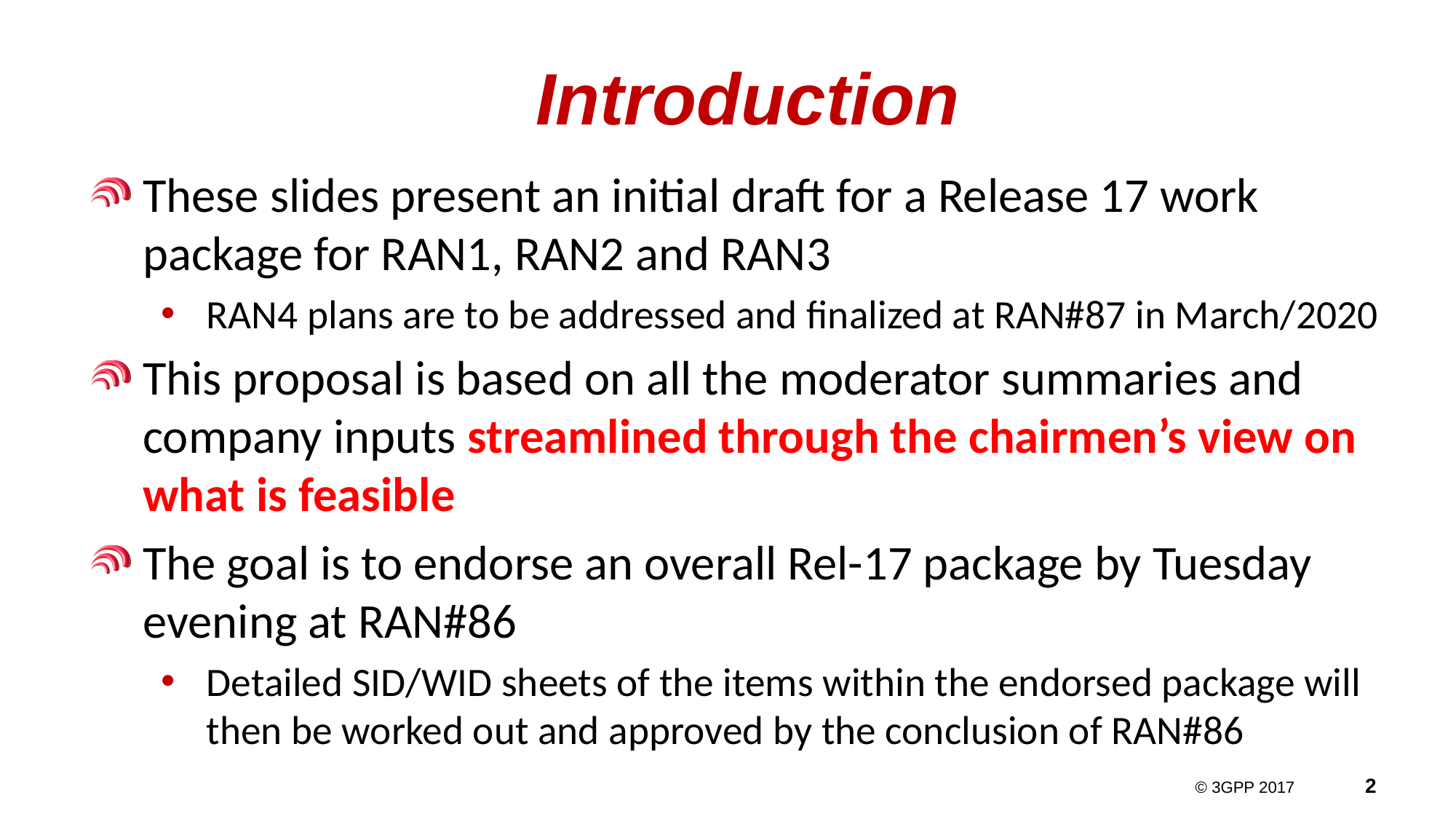

# Introduction
These slides present an initial draft for a Release 17 work package for RAN1, RAN2 and RAN3
RAN4 plans are to be addressed and finalized at RAN#87 in March/2020
This proposal is based on all the moderator summaries and company inputs streamlined through the chairmen’s view on what is feasible
The goal is to endorse an overall Rel-17 package by Tuesday evening at RAN#86
Detailed SID/WID sheets of the items within the endorsed package will then be worked out and approved by the conclusion of RAN#86